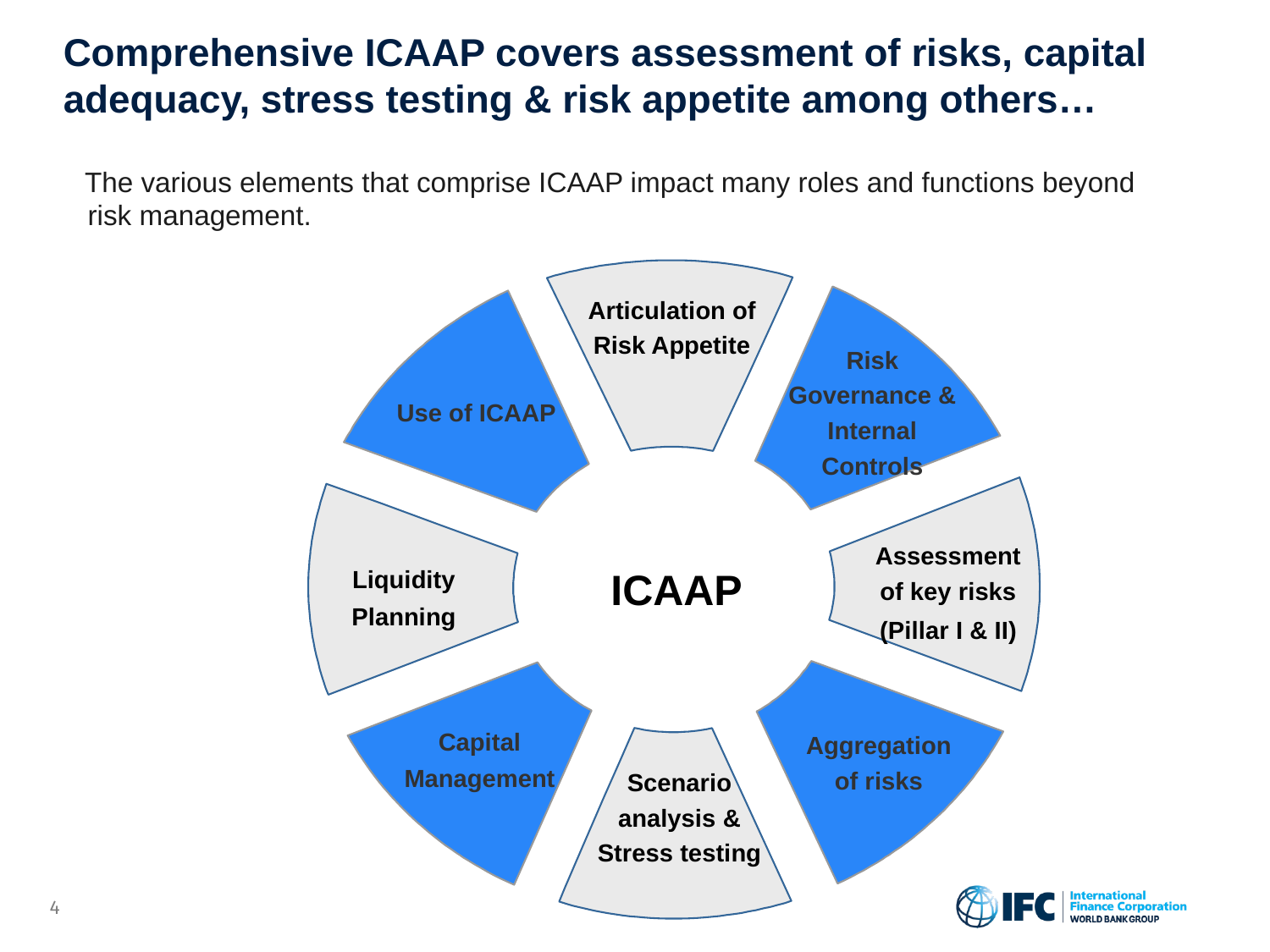

# Comprehensive ICAAP covers assessment of risks, capital adequacy, stress testing & risk appetite among others…
The various elements that comprise ICAAP impact many roles and functions beyond risk management.

Articulation of Risk Appetite

Risk Governance & Internal Controls
Use of ICAAP

ICAAP
Assessment of key risks
(Pillar I & II)
Liquidity
Planning

Capital Management
Aggregation of risks

Scenario analysis & Stress testing

4